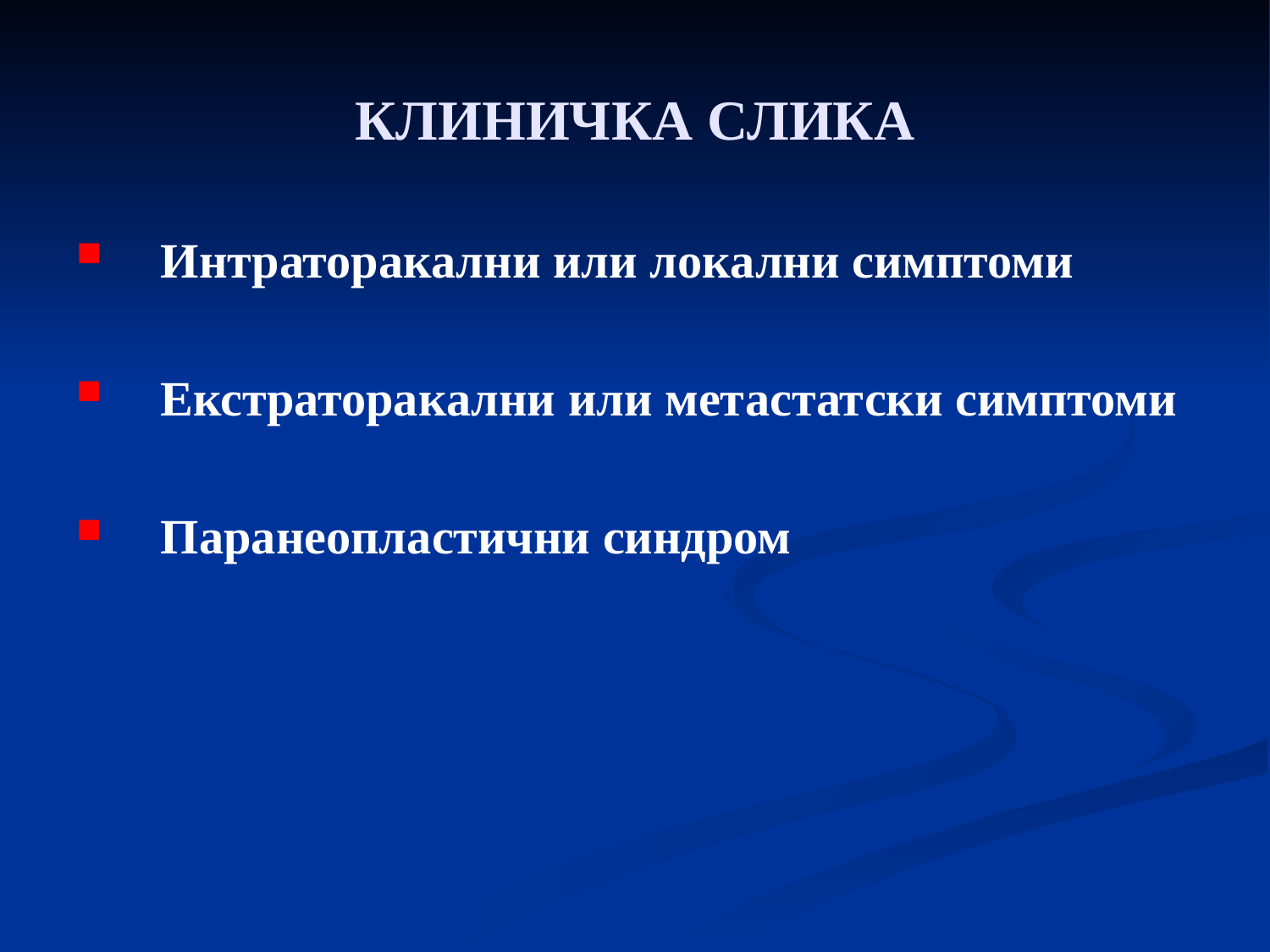

# КЛИНИЧКА СЛИКА
Интраторакални или локални симптоми

Екстраторакални или метастатски симптоми

Паранеопластични синдром